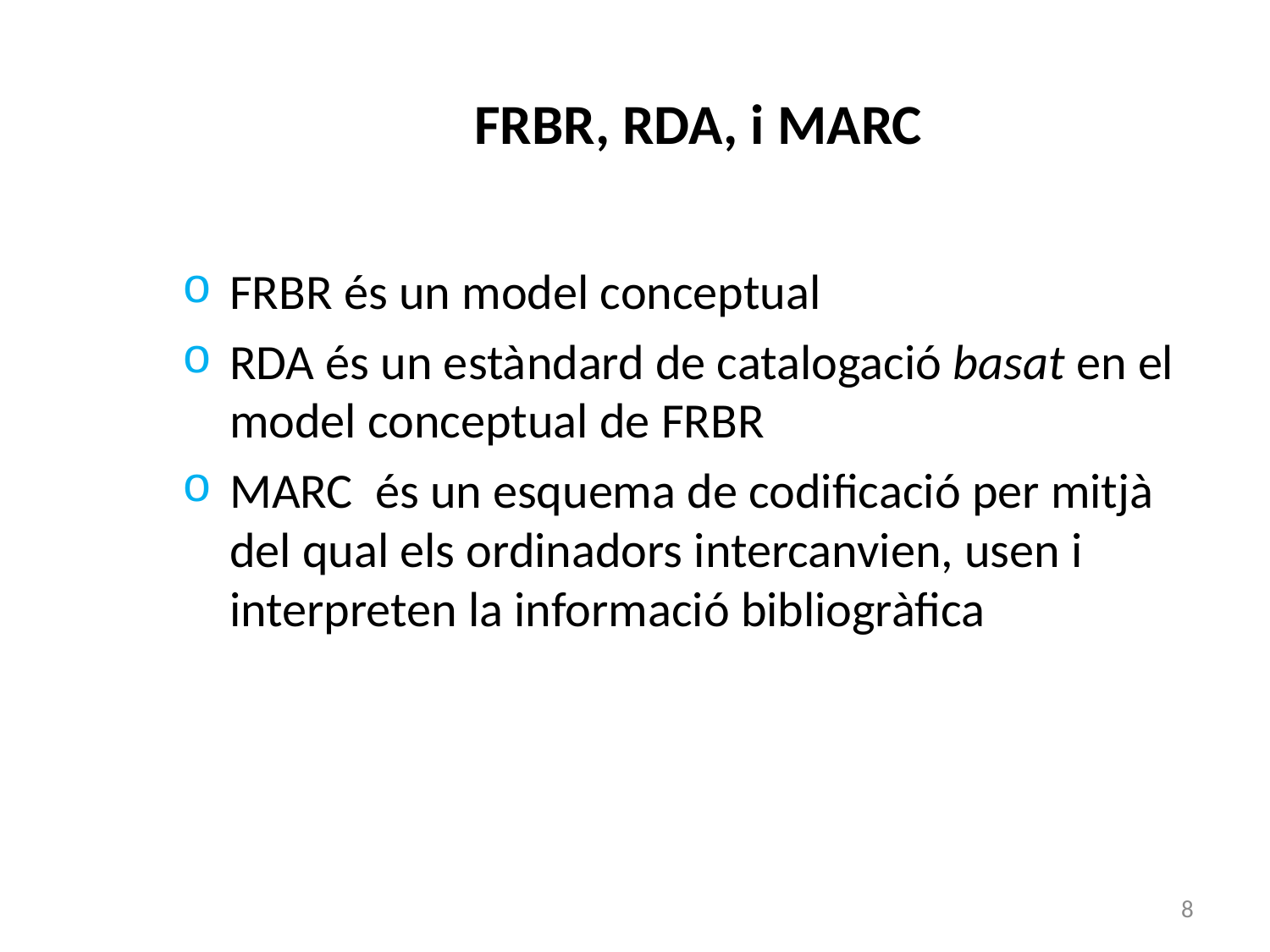

# FRBR, RDA, i MARC
FRBR és un model conceptual
RDA és un estàndard de catalogació basat en el model conceptual de FRBR
MARC  és un esquema de codificació per mitjà del qual els ordinadors intercanvien, usen i interpreten la informació bibliogràfica
8